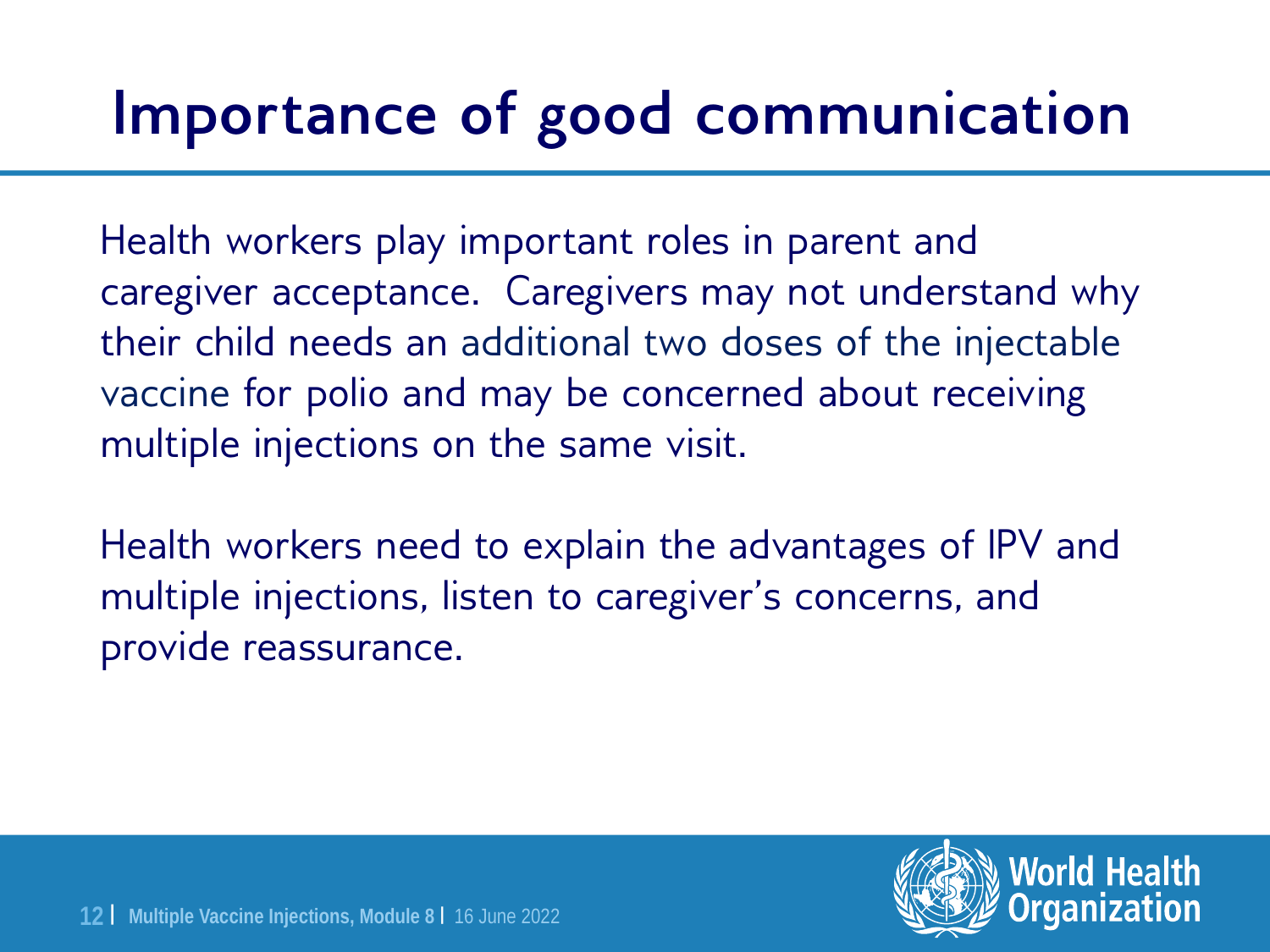

Importance of good communication
Health workers play important roles in parent and caregiver acceptance.  Caregivers may not understand why their child needs an additional two doses of the injectable vaccine for polio and may be concerned about receiving multiple injections on the same visit.
Health workers need to explain the advantages of IPV and multiple injections, listen to caregiver’s concerns, and provide reassurance.